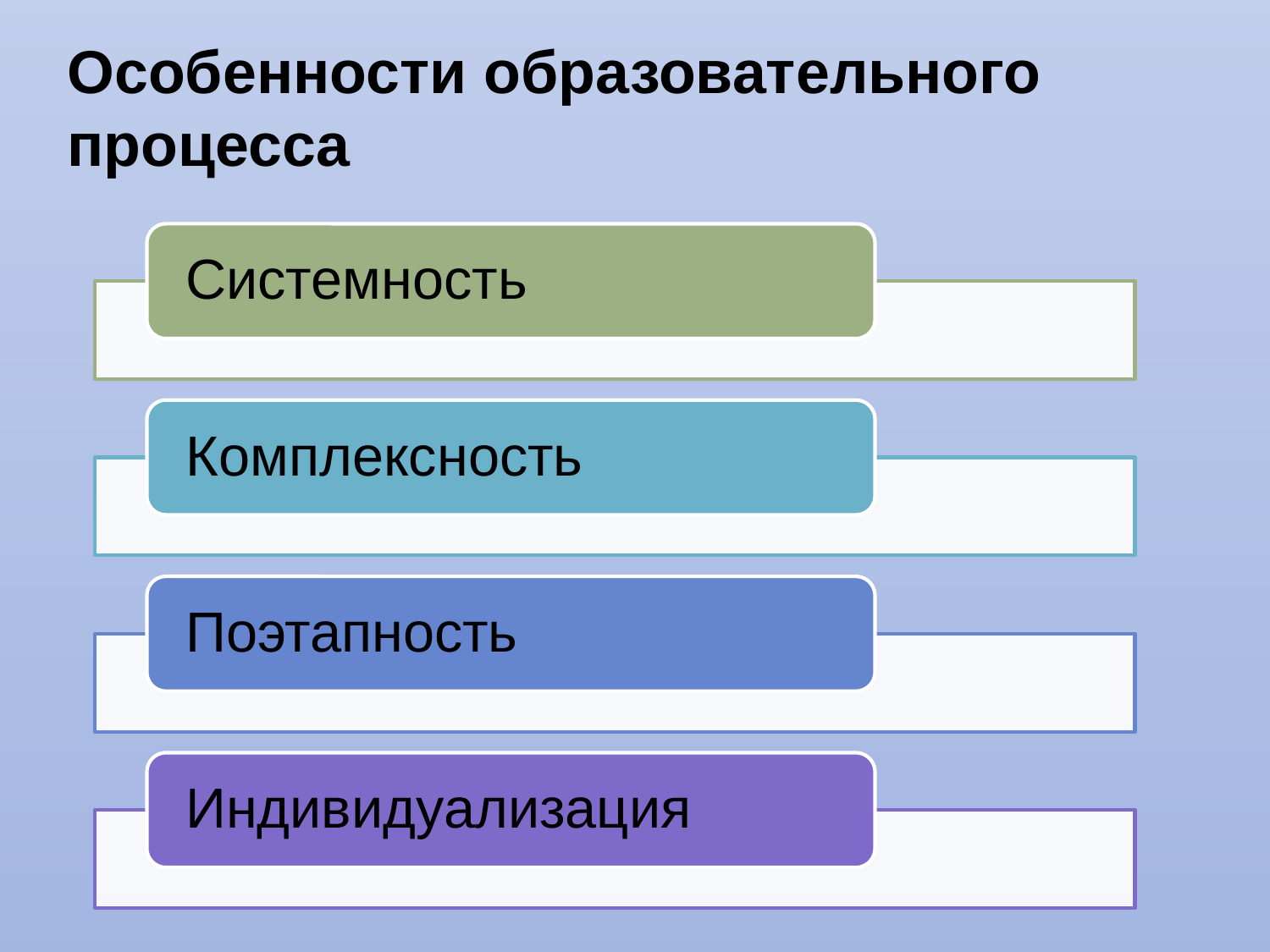

# Особенности образовательного процесса
Системность
Комплексность
Поэтапность
Индивидуализация